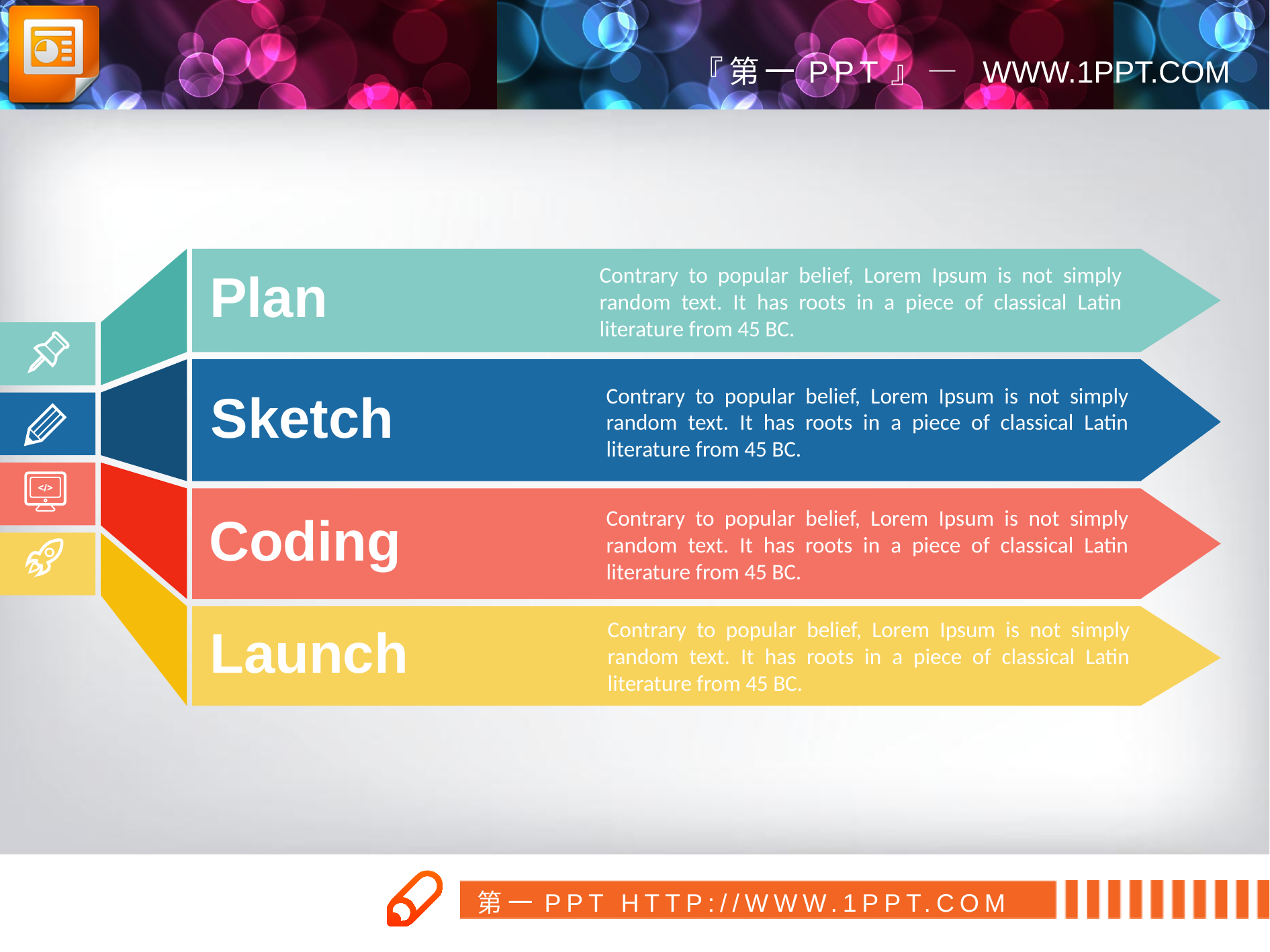

Contrary to popular belief, Lorem Ipsum is not simply random text. It has roots in a piece of classical Latin literature from 45 BC.
Plan

Contrary to popular belief, Lorem Ipsum is not simply random text. It has roots in a piece of classical Latin literature from 45 BC.
Sketch

Contrary to popular belief, Lorem Ipsum is not simply random text. It has roots in a piece of classical Latin literature from 45 BC.
Coding

Contrary to popular belief, Lorem Ipsum is not simply random text. It has roots in a piece of classical Latin literature from 45 BC.
Launch